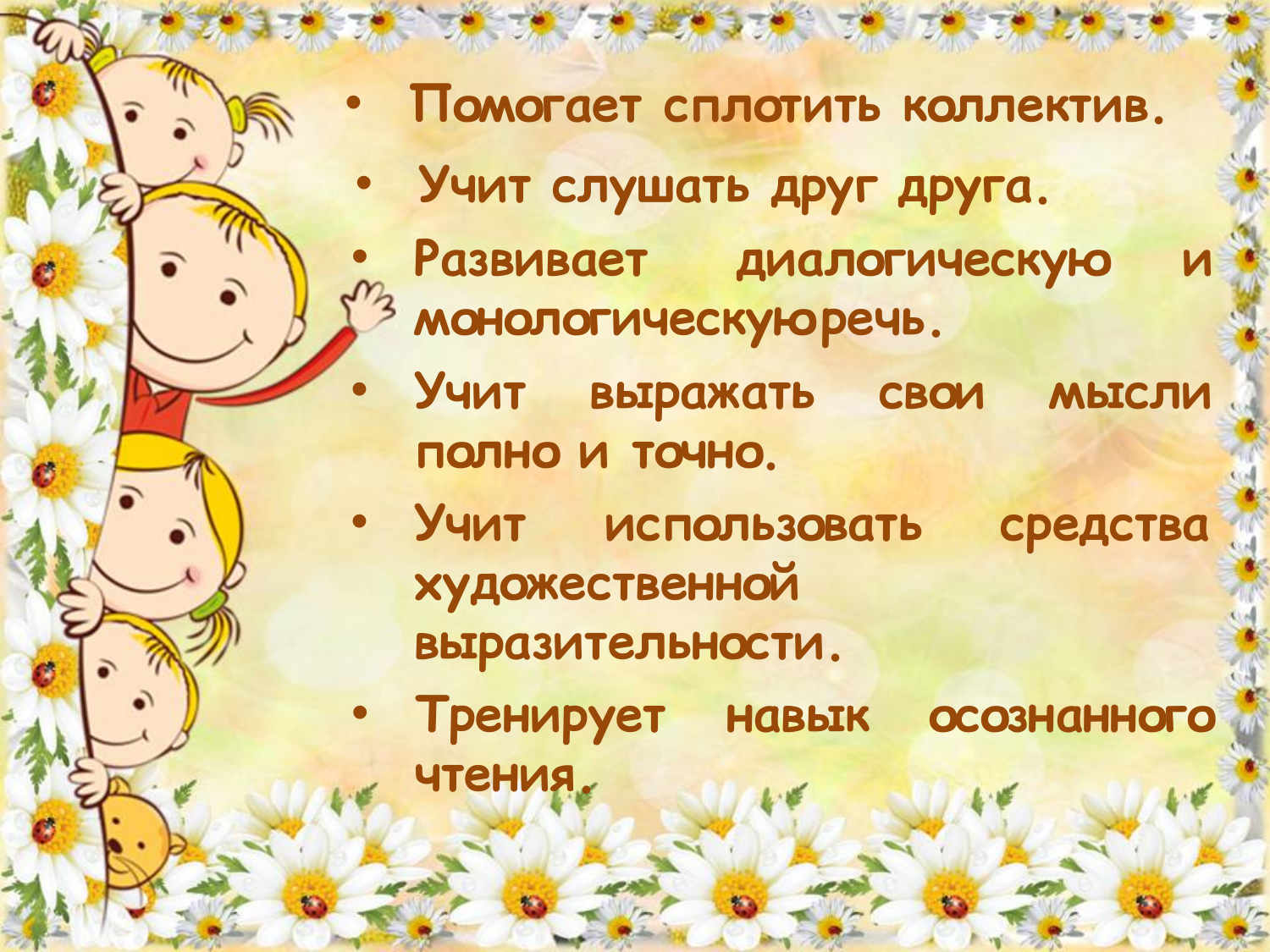

Помогает сплотить коллектив.

Учит слушать друг друга.
Развивает диалогическую и монологическую речь.
Учит выражать свои мысли полно и точно.
#
Учит использовать средства художественной выразительности.
Тренирует навык осознанного чтения.